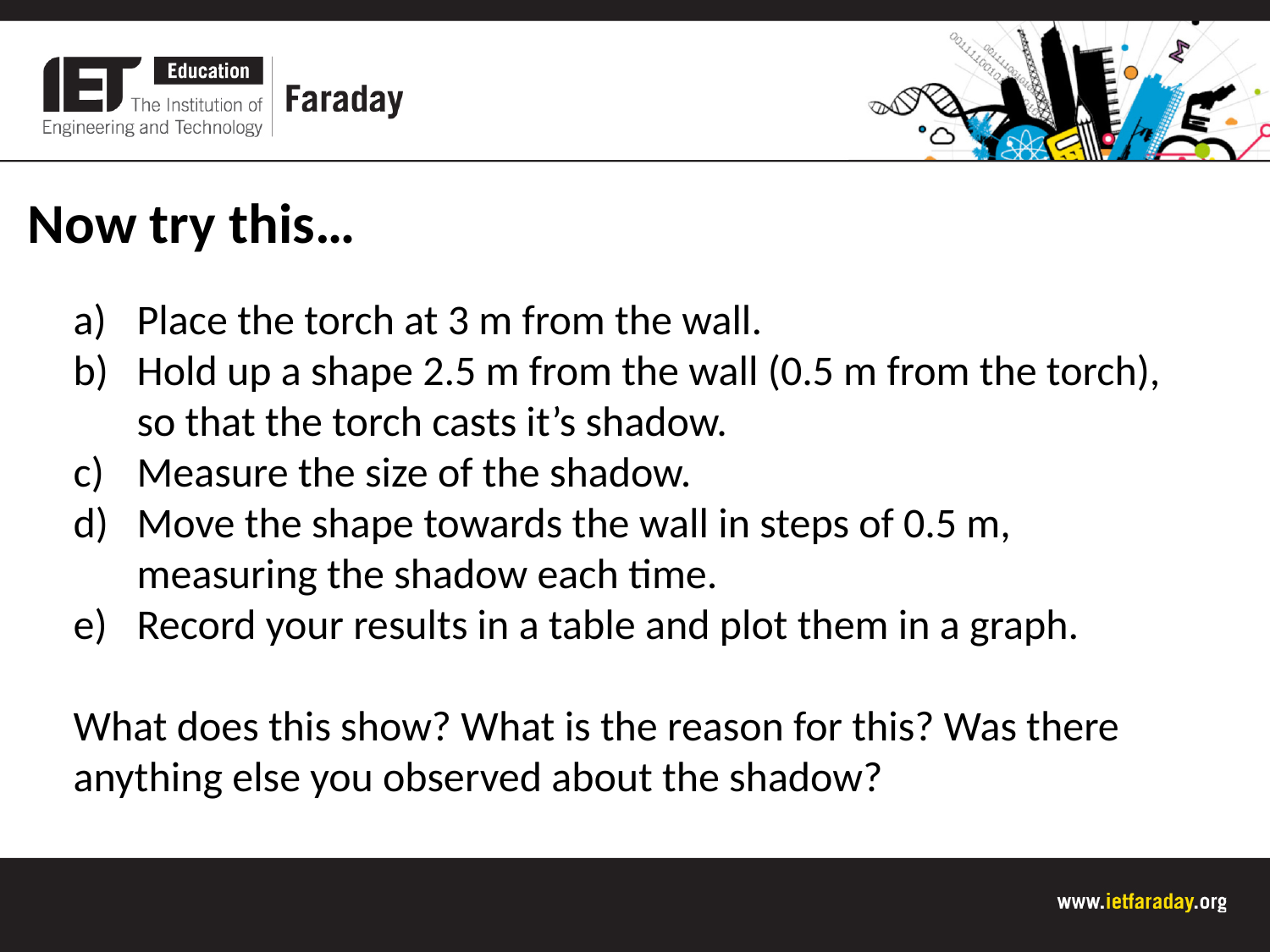

Now try this…
Place the torch at 3 m from the wall.
Hold up a shape 2.5 m from the wall (0.5 m from the torch), so that the torch casts it’s shadow.
Measure the size of the shadow.
Move the shape towards the wall in steps of 0.5 m, measuring the shadow each time.
Record your results in a table and plot them in a graph.

What does this show? What is the reason for this? Was there anything else you observed about the shadow?